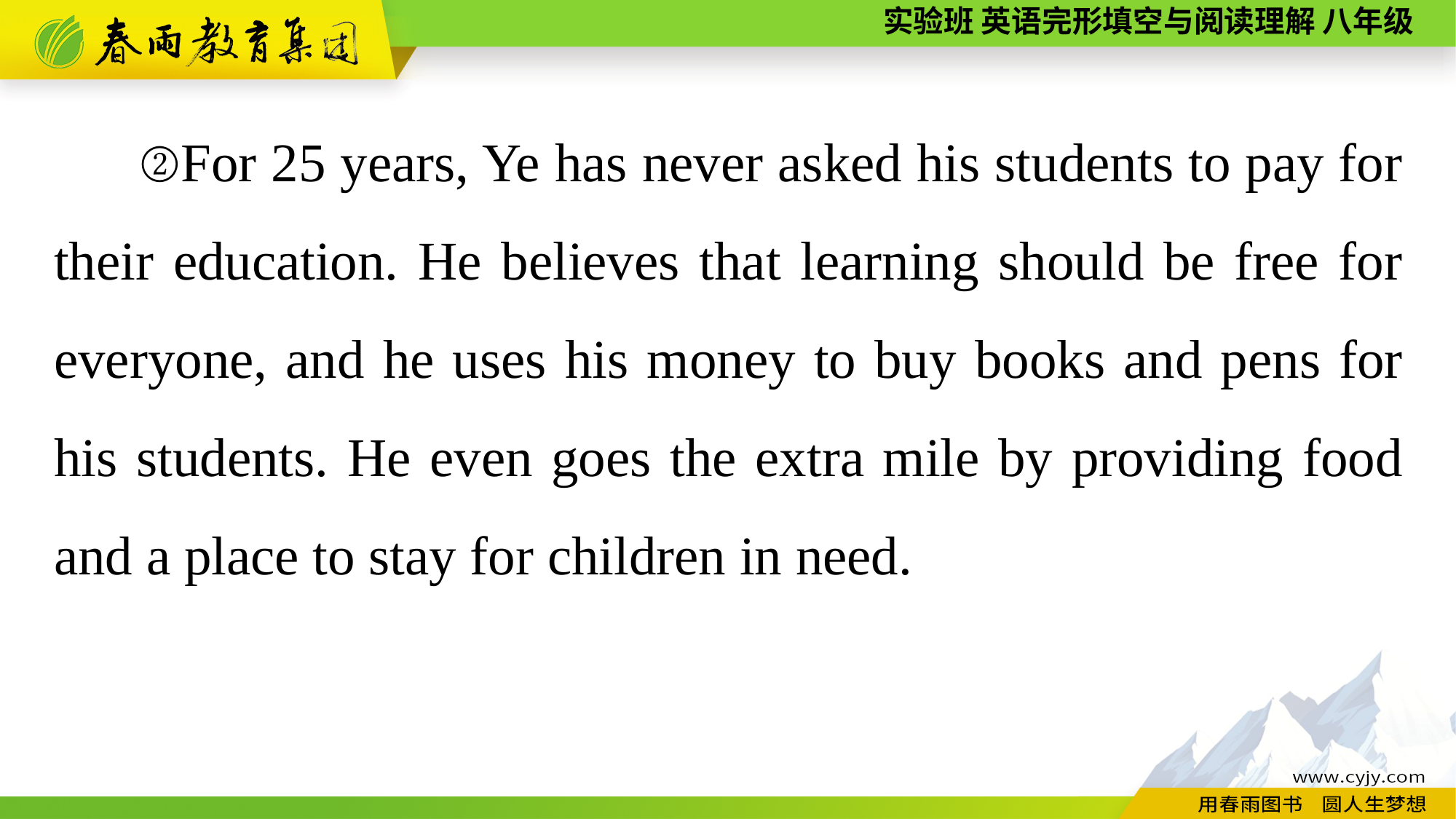

②For 25 years, Ye has never asked his students to pay for their education. He believes that learning should be free for everyone, and he uses his money to buy books and pens for his students. He even goes the extra mile by providing food and a place to stay for children in need.